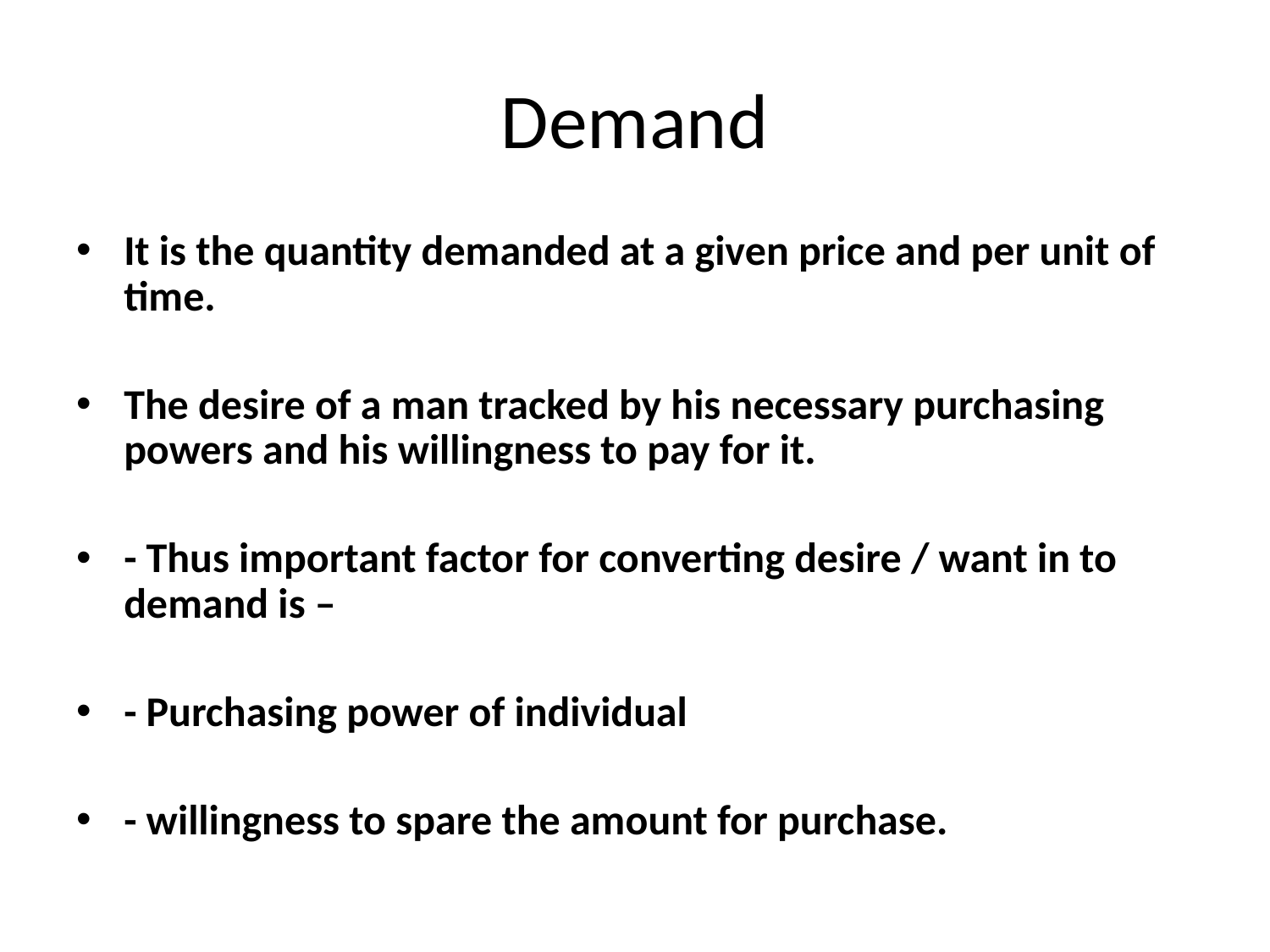

# Demand
It is the quantity demanded at a given price and per unit of time.

The desire of a man tracked by his necessary purchasing powers and his willingness to pay for it.

- Thus important factor for converting desire / want in to demand is –

- Purchasing power of individual

- willingness to spare the amount for purchase.